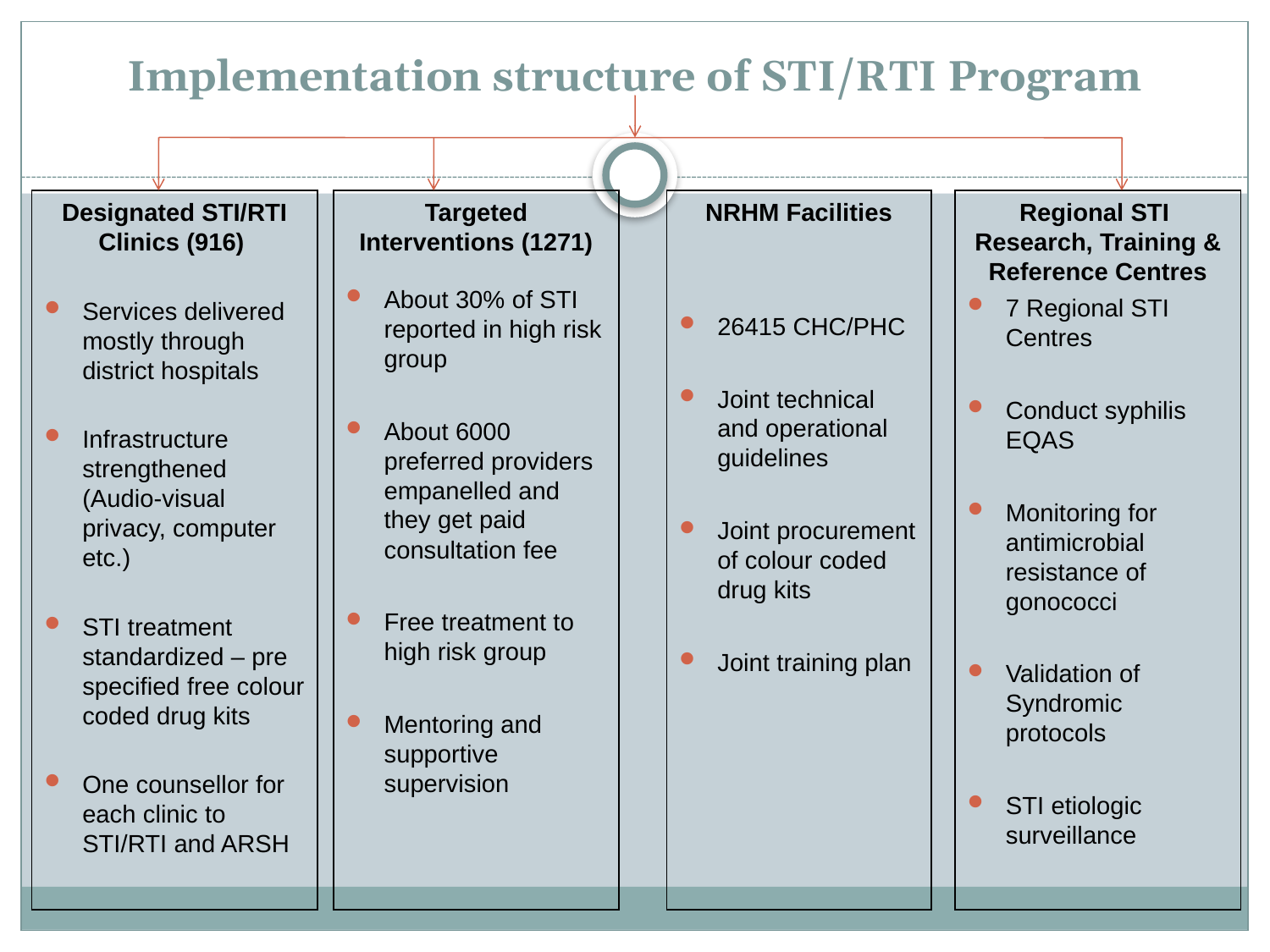

# Implementation structure of STI/RTI Program
Designated STI/RTI Clinics (916)

Services delivered mostly through district hospitals

Infrastructure strengthened (Audio-visual privacy, computer etc.)

STI treatment standardized – pre specified free colour coded drug kits

One counsellor for each clinic to STI/RTI and ARSH

Targeted Interventions (1271)
About 30% of STI reported in high risk group

About 6000 preferred providers empanelled and they get paid consultation fee

Free treatment to high risk group

Mentoring and supportive supervision

NRHM Facilities

26415 CHC/PHC

Joint technical and operational guidelines

Joint procurement of colour coded drug kits

Joint training plan

Regional STI  Research, Training & Reference Centres
7 Regional STI Centres

Conduct syphilis EQAS

Monitoring for antimicrobial resistance of gonococci

Validation of Syndromic protocols

STI etiologic surveillance